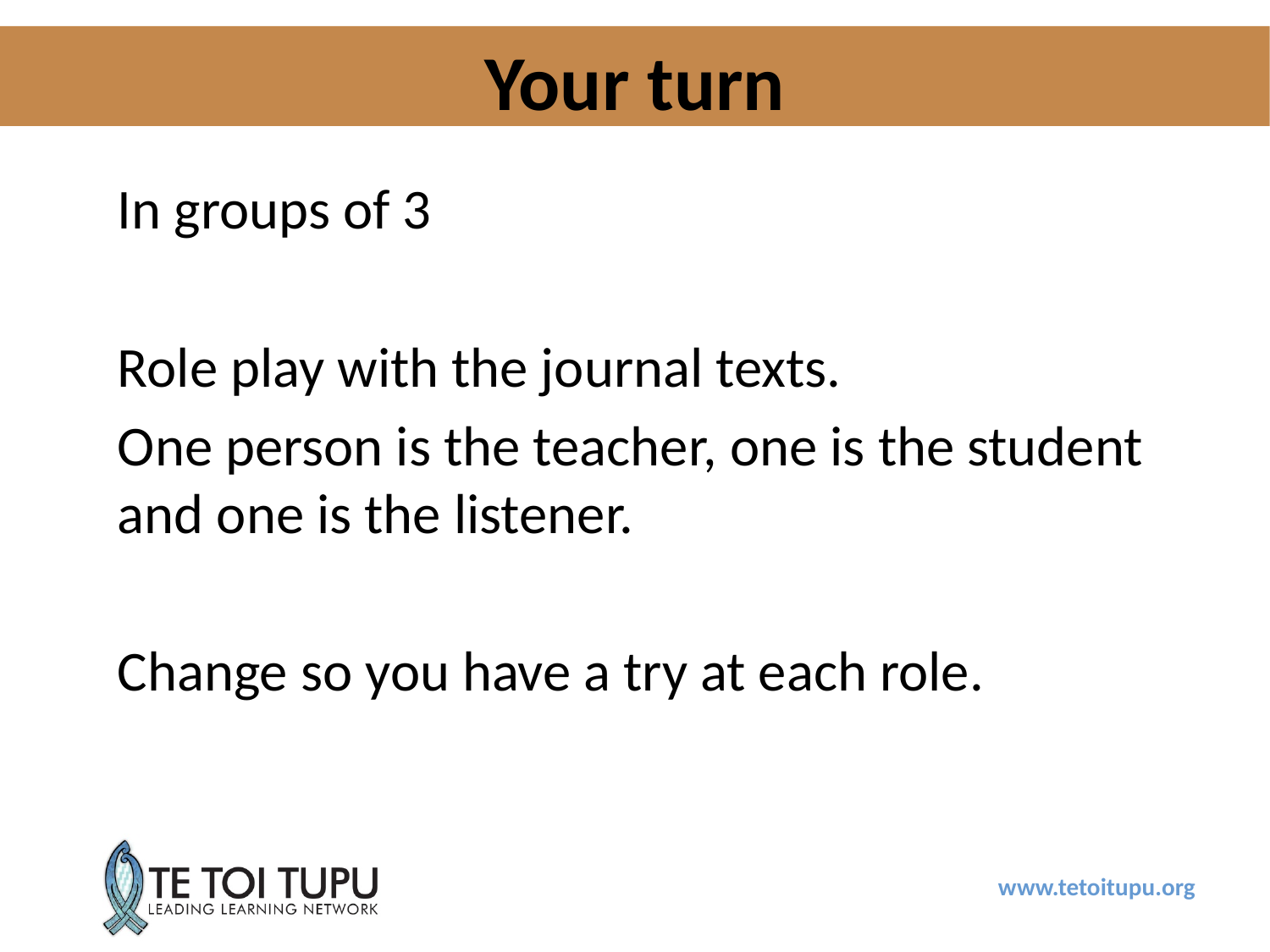

# Your turn
In groups of 3

Role play with the journal texts.
One person is the teacher, one is the student and one is the listener.

Change so you have a try at each role.